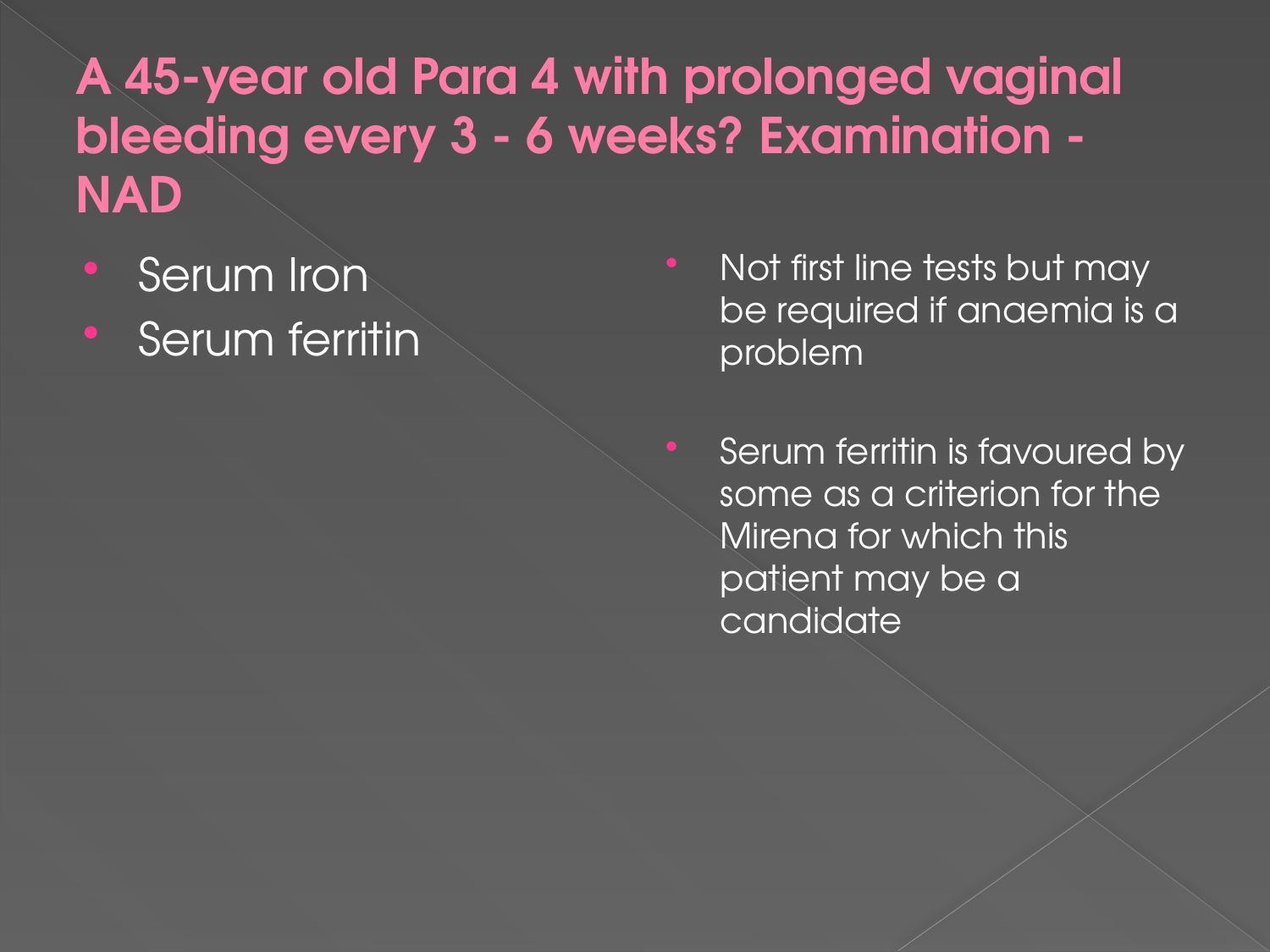

# A 45-year old Para 4 with prolonged vaginal bleeding every 3 - 6 weeks? Examination - NAD
Serum Iron
Serum ferritin
Not first line tests but may be required if anaemia is a problem

Serum ferritin is favoured by some as a criterion for the Mirena for which this patient may be a candidate